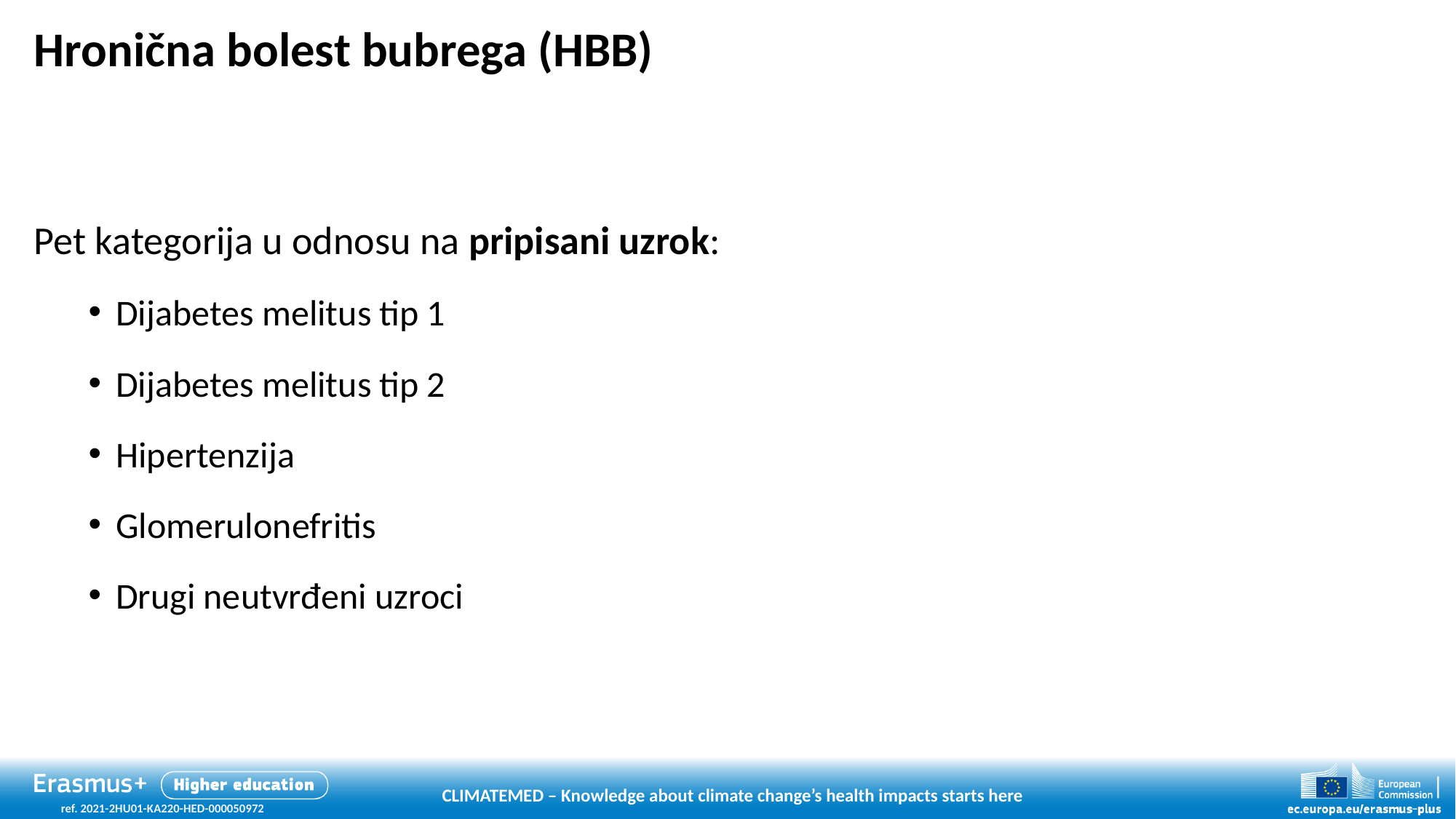

# Hronična bolest bubrega (HBB)
Pet kategorija u odnosu na pripisani uzrok:
Dijabetes melitus tip 1
Dijabetes melitus tip 2
Hipertenzija
Glomerulonefritis
Drugi neutvrđeni uzroci